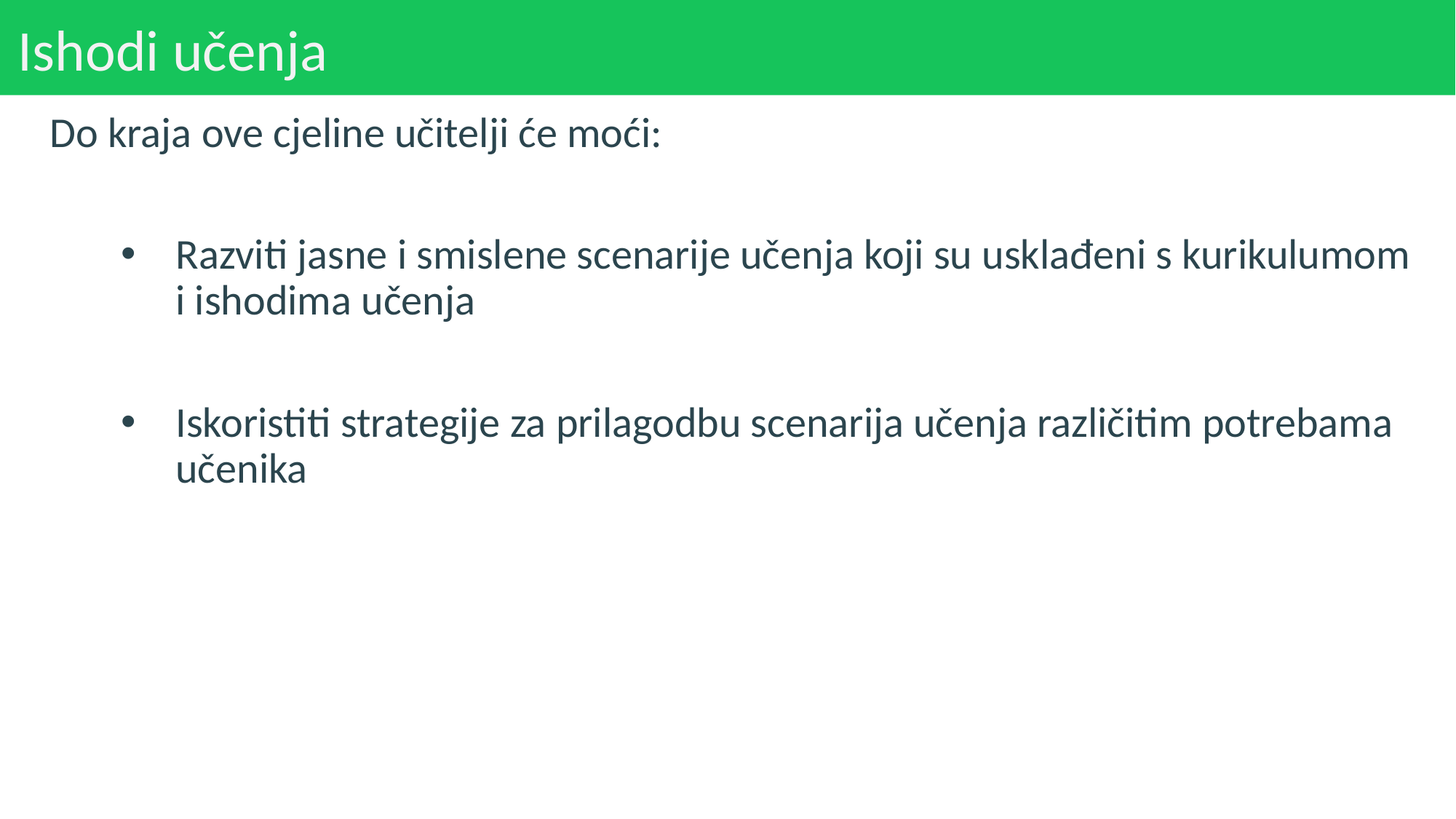

# Ishodi učenja
Do kraja ove cjeline učitelji će moći:

Razviti jasne i smislene scenarije učenja koji su usklađeni s kurikulumom i ishodima učenja

Iskoristiti strategije za prilagodbu scenarija učenja različitim potrebama učenika